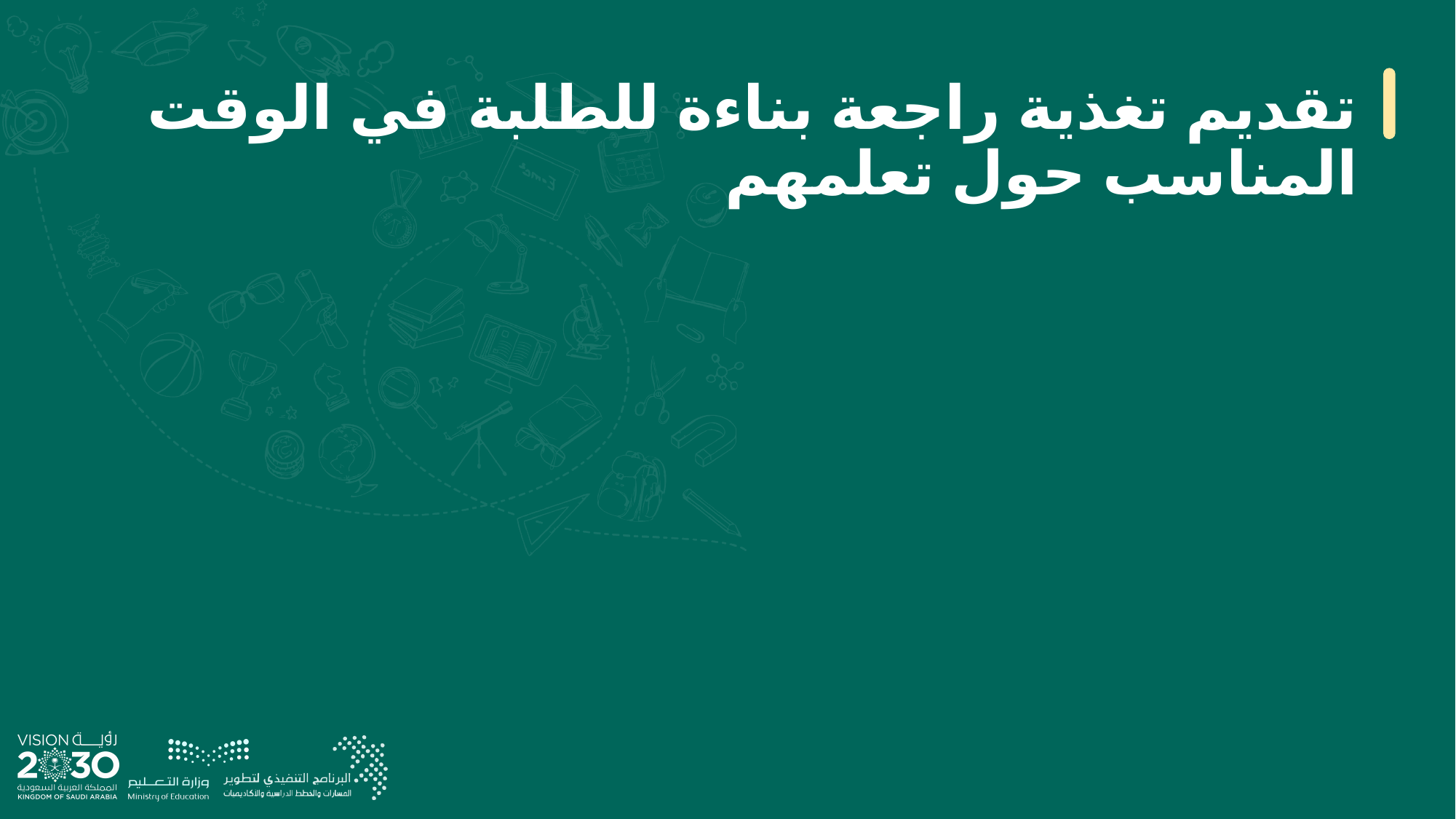

# تقديم تغذية راجعة بناءة للطلبة في الوقت المناسب حول تعلمهم